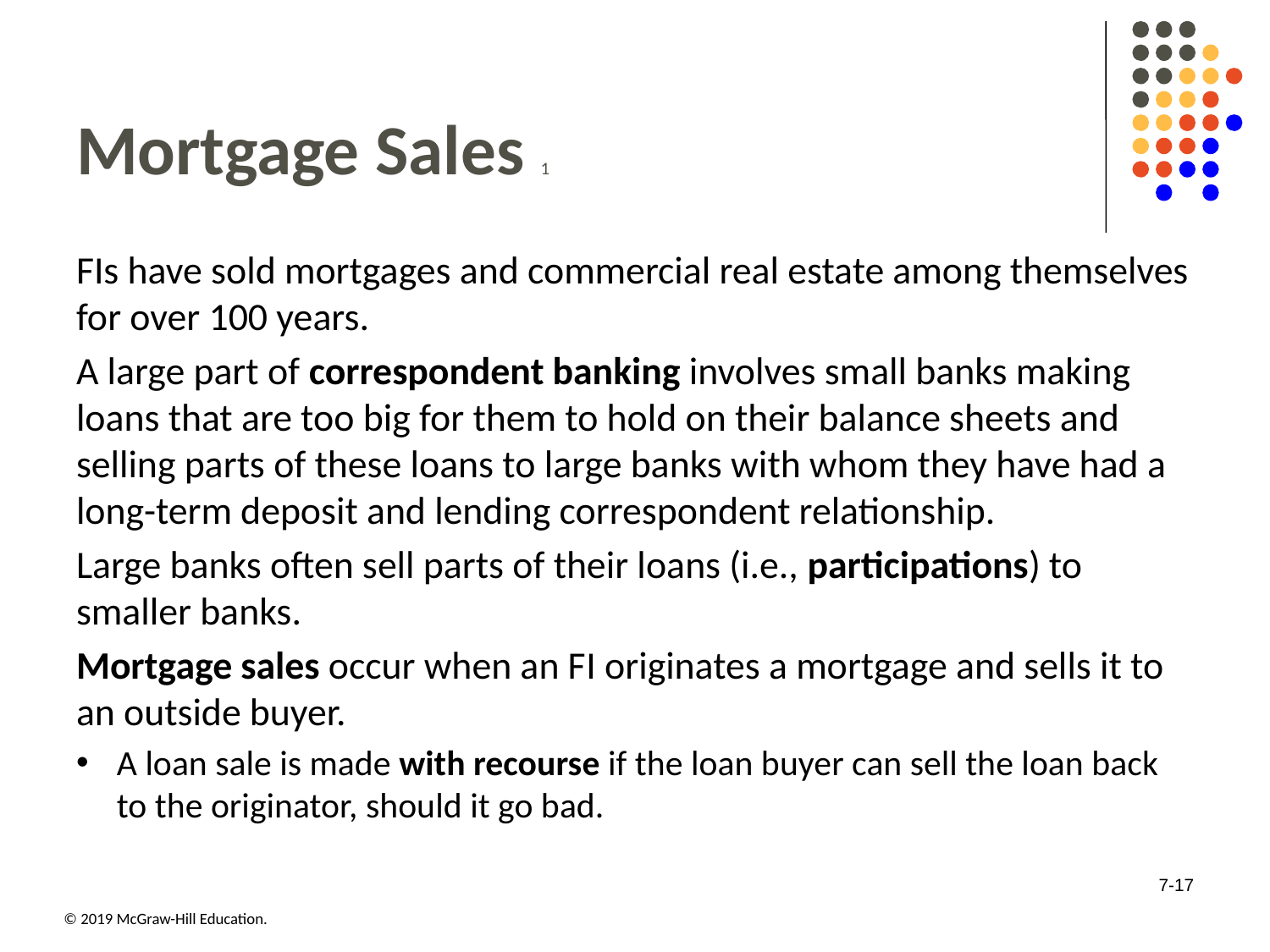

# Mortgage Sales 1
FIs have sold mortgages and commercial real estate among themselves for over 100 years.
A large part of correspondent banking involves small banks making loans that are too big for them to hold on their balance sheets and selling parts of these loans to large banks with whom they have had a long-term deposit and lending correspondent relationship.
Large banks often sell parts of their loans (i.e., participations) to smaller banks.
Mortgage sales occur when an F I originates a mortgage and sells it to an outside buyer.
A loan sale is made with recourse if the loan buyer can sell the loan back to the originator, should it go bad.
7-17